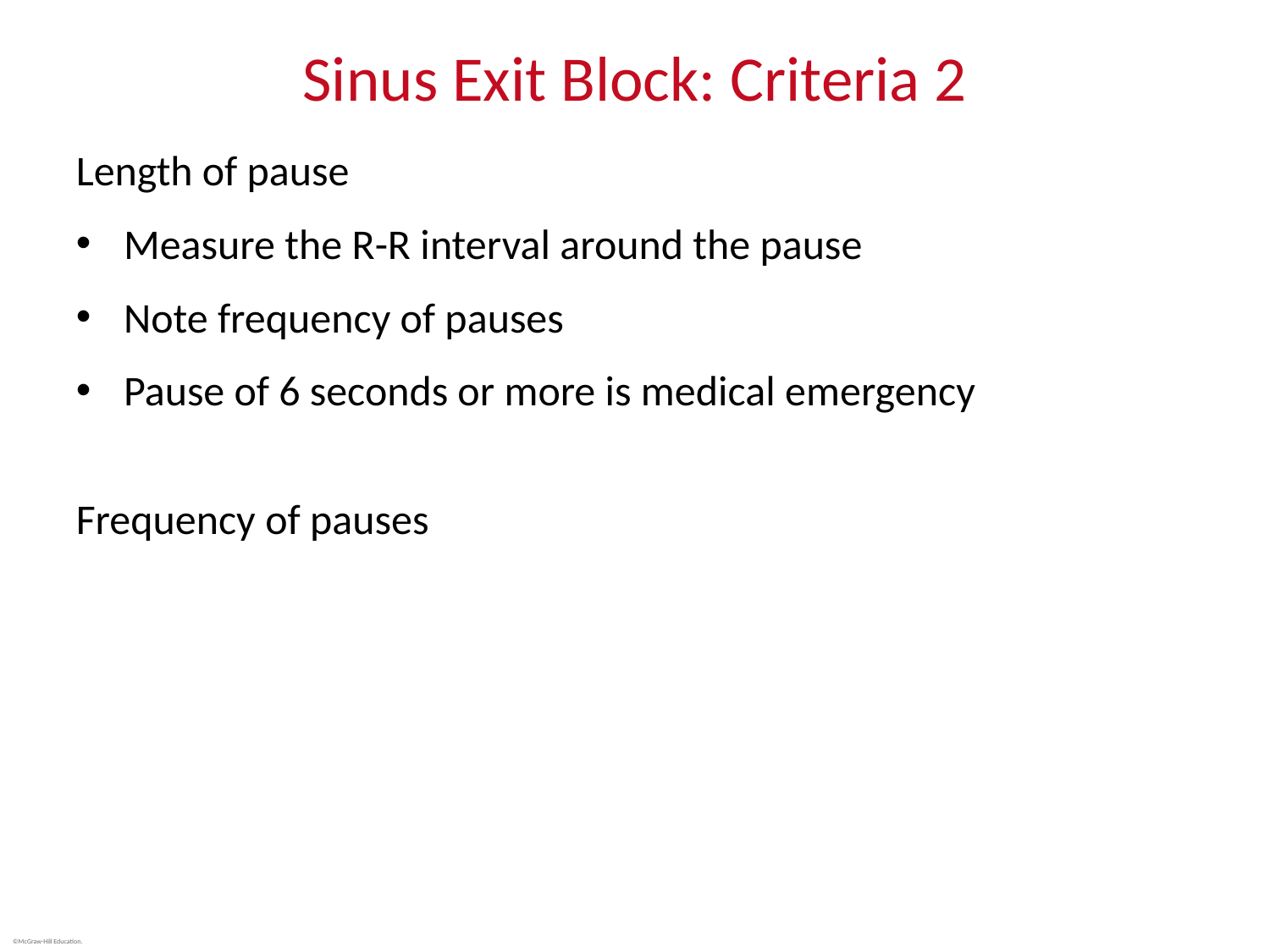

# Sinus Exit Block: Criteria 2
Length of pause
Measure the R-R interval around the pause
Note frequency of pauses
Pause of 6 seconds or more is medical emergency
Frequency of pauses